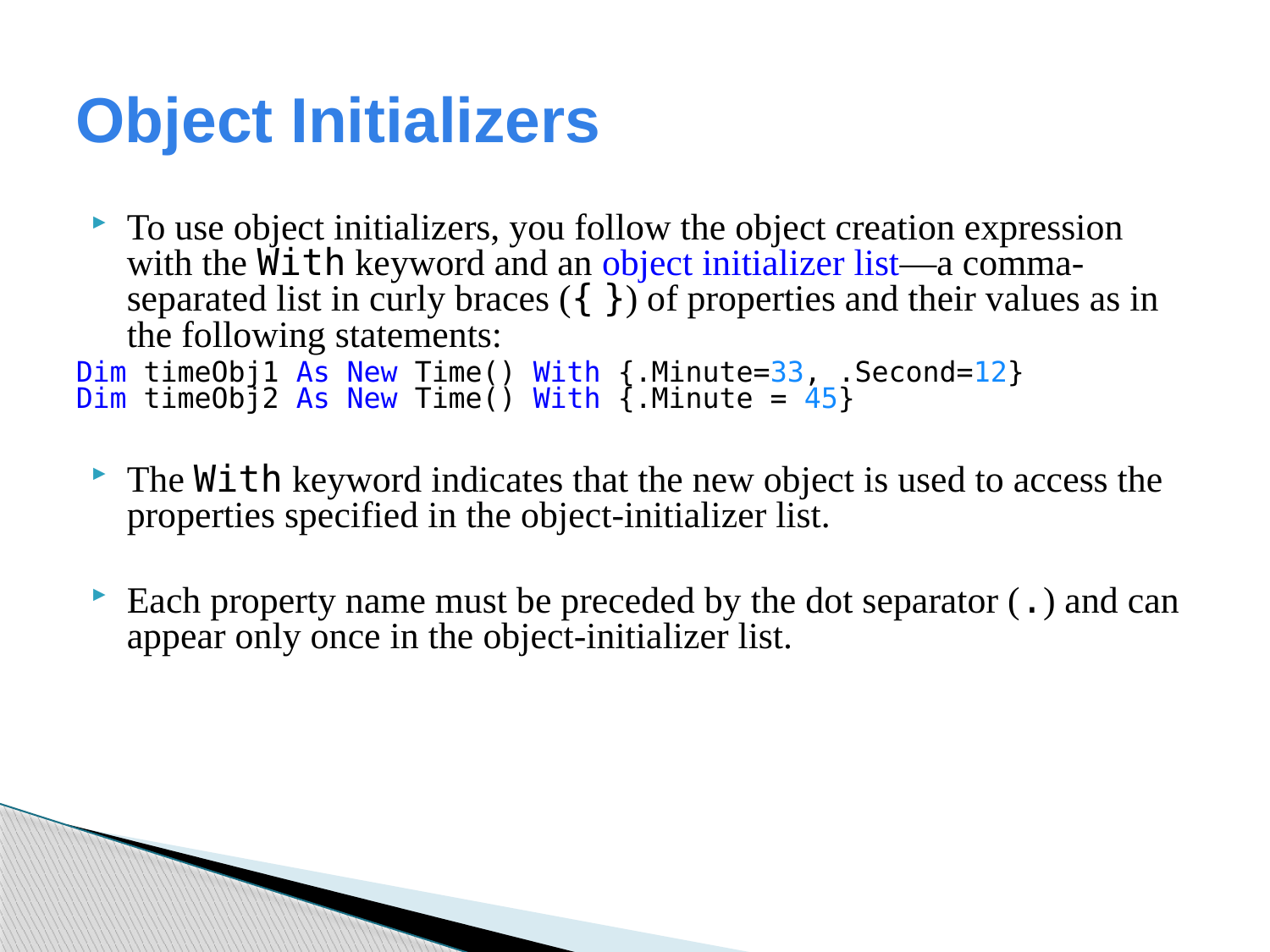

# Object Initializers
To use object initializers, you follow the object creation expression with the With keyword and an object initializer list—a comma-separated list in curly braces ({ }) of properties and their values as in the following statements:
	Dim timeObj1 As New Time() With {.Minute=33, .Second=12}
Dim timeObj2 As New Time() With {.Minute = 45}

The With keyword indicates that the new object is used to access the properties specified in the object-initializer list.

Each property name must be preceded by the dot separator (.) and can appear only once in the object-initializer list.